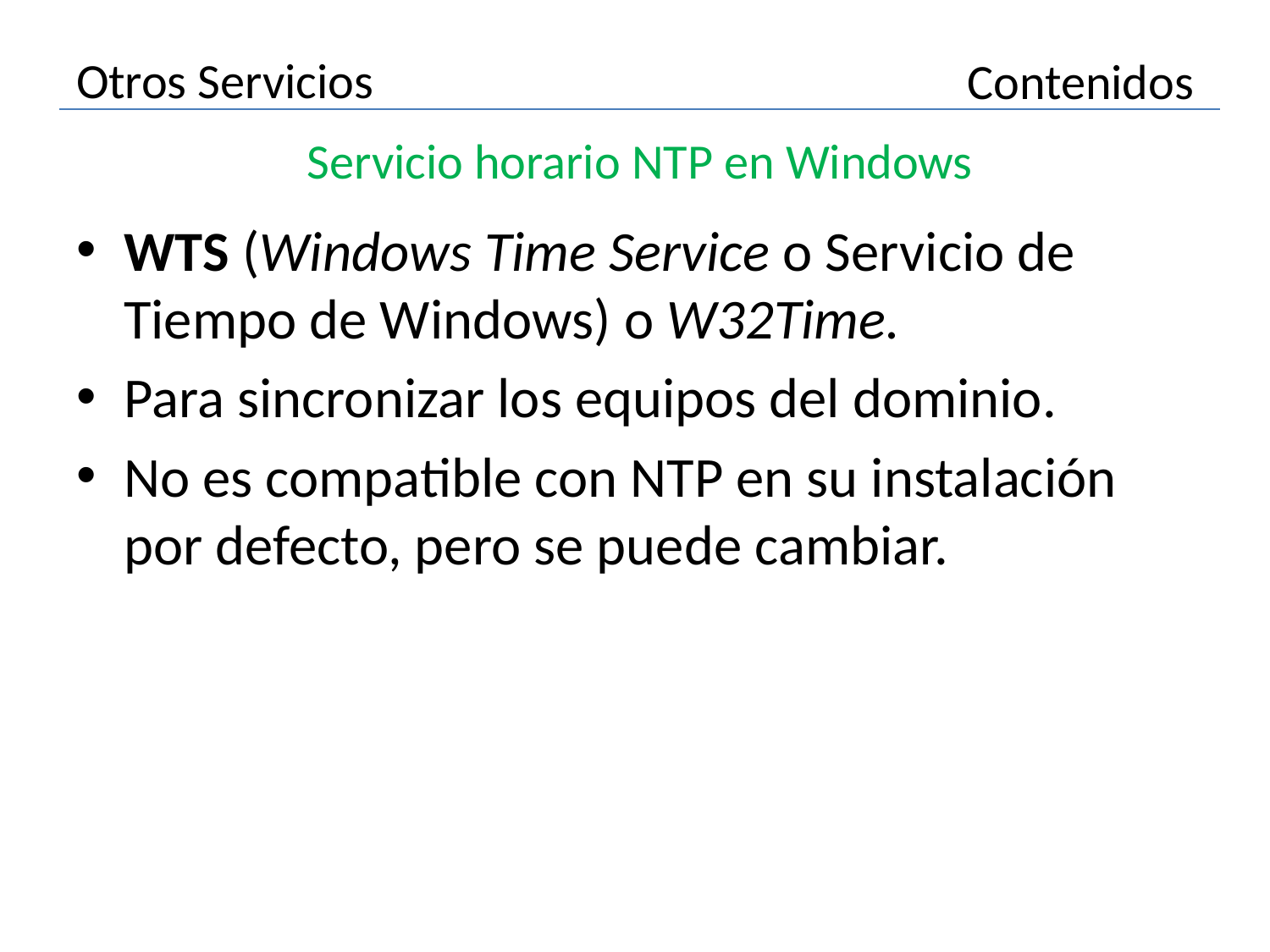

# Otros Servicios
Contenidos
Servicio horario NTP en Windows
WTS (Windows Time Service o Servicio de Tiempo de Windows) o W32Time.
Para sincronizar los equipos del dominio.
No es compatible con NTP en su instalación por defecto, pero se puede cambiar.